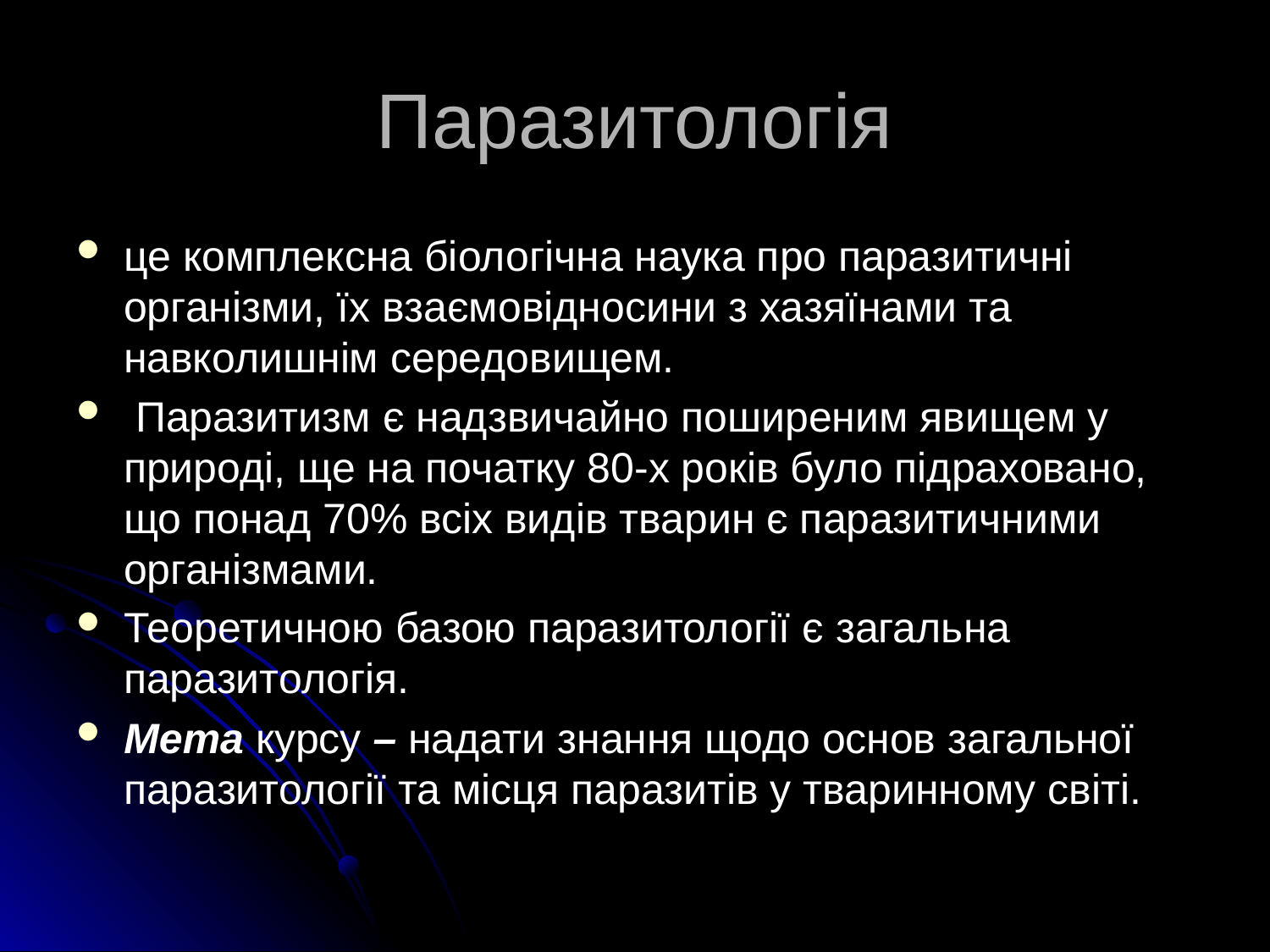

# Паразитологія
це комплексна біологічна наука про паразитичні організми, їх взаємовідносини з хазяїнами та навколишнім середовищем.
 Паразитизм є надзвичайно поширеним явищем у природі, ще на початку 80-х років було підраховано, що понад 70% всіх видів тварин є паразитичними організмами.
Теоретичною базою паразитології є загальна паразитологія.
Мета курсу – надати знання щодо основ загальної паразитології та місця паразитів у тваринному світі.